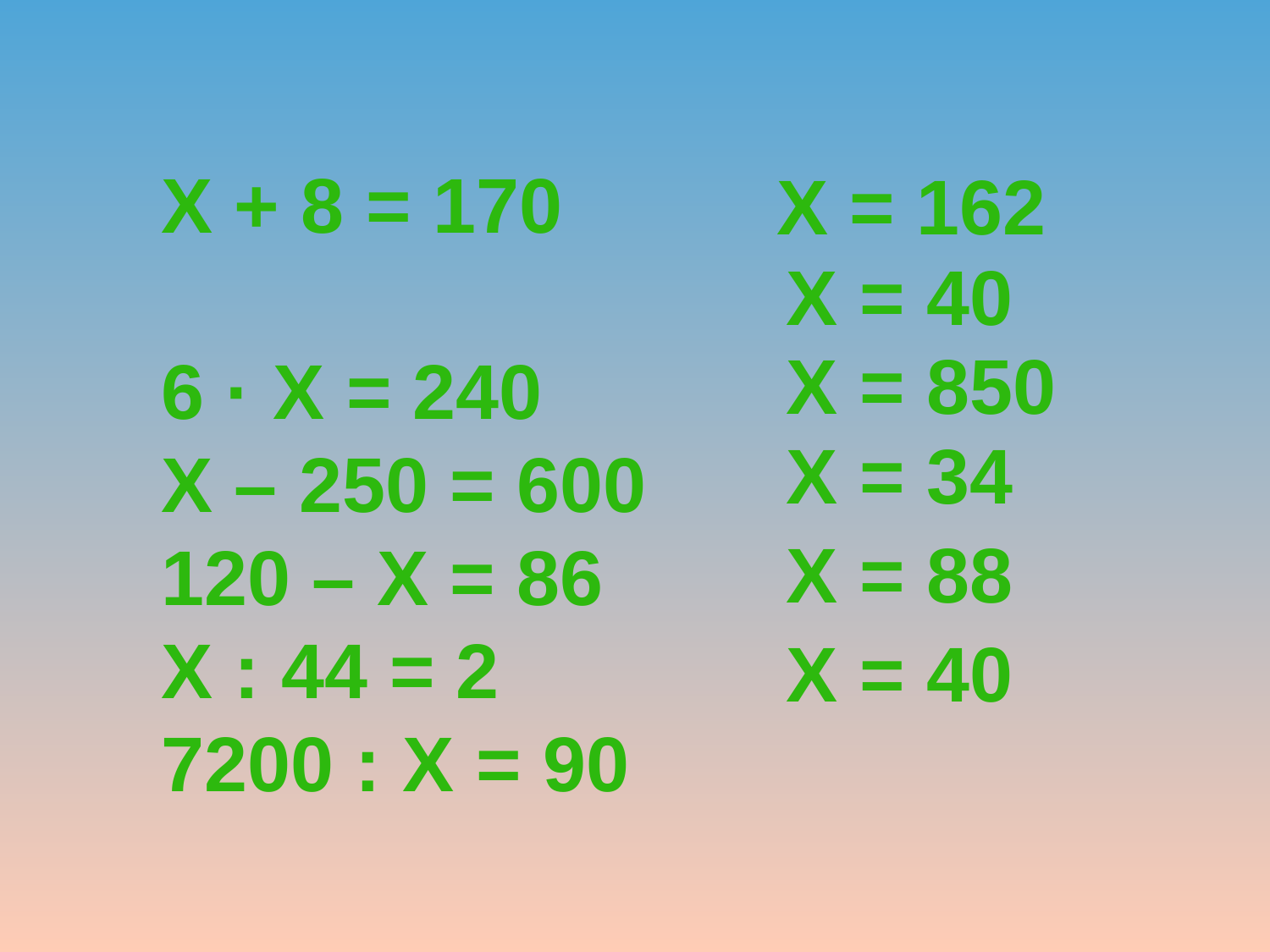

Х + 8 = 170
6 · Х = 240
Х – 250 = 600
120 – Х = 86
Х : 44 = 2
7200 : Х = 90

Х = 162
Х = 40

Х = 850

Х = 34

Х = 88

Х = 40